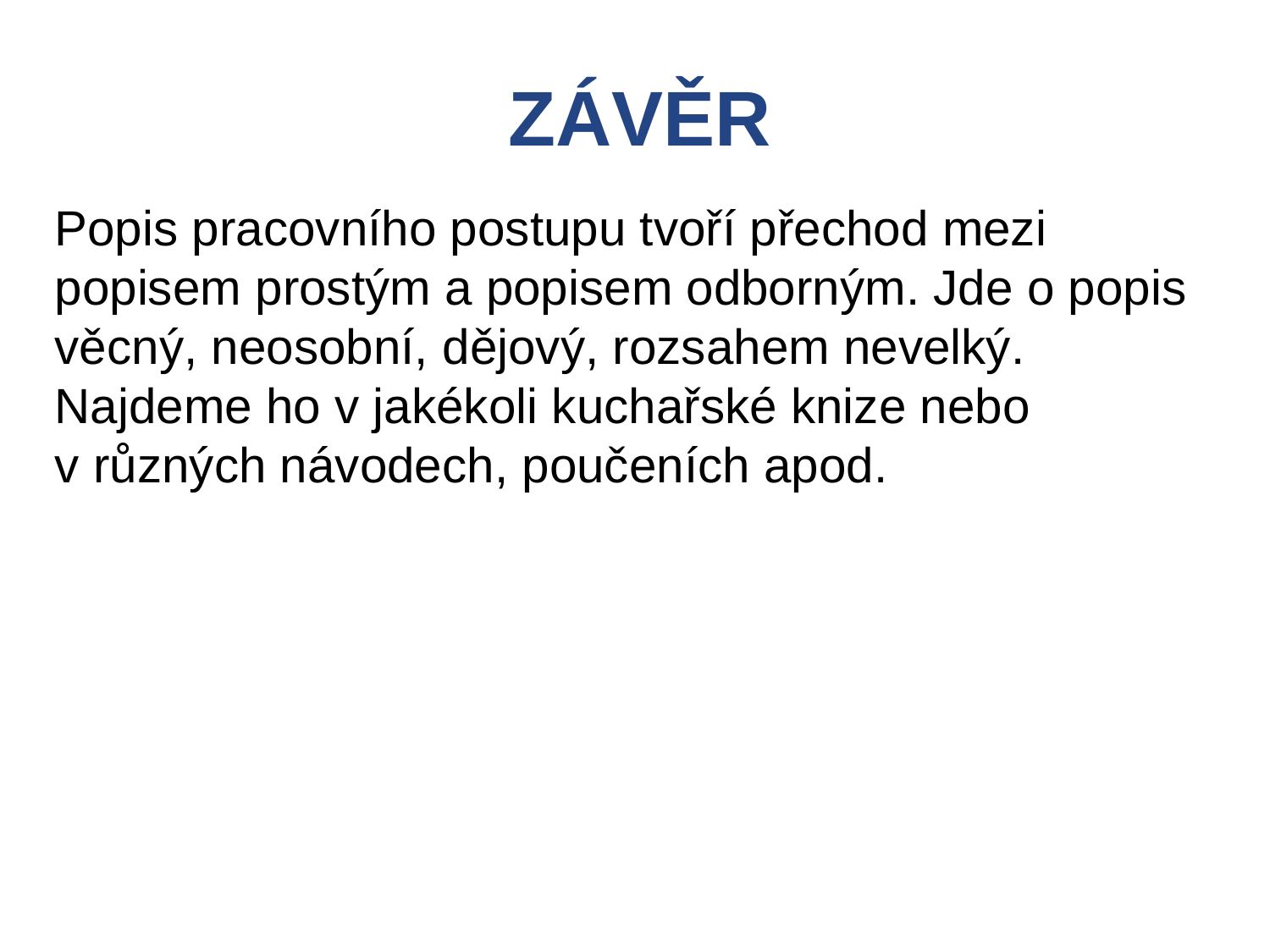

ZÁVĚR
Popis pracovního postupu tvoří přechod mezi popisem prostým a popisem odborným. Jde o popis věcný, neosobní, dějový, rozsahem nevelký. Najdeme ho v jakékoli kuchařské knize nebo
v různých návodech, poučeních apod.